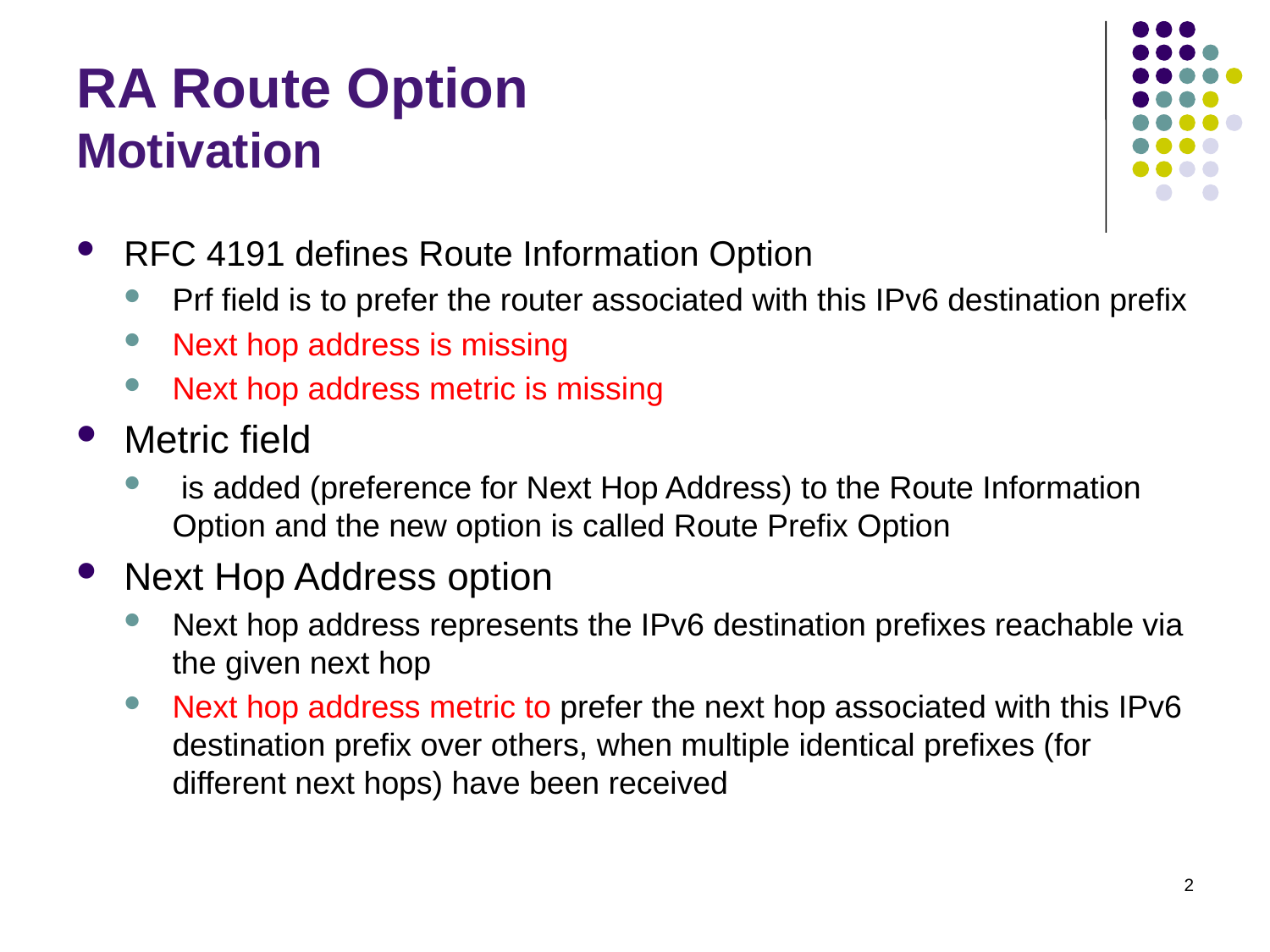

RA Route Option
Motivation
RFC 4191 defines Route Information Option
Prf field is to prefer the router associated with this IPv6 destination prefix
Next hop address is missing
Next hop address metric is missing
Metric field
 is added (preference for Next Hop Address) to the Route Information Option and the new option is called Route Prefix Option
Next Hop Address option
Next hop address represents the IPv6 destination prefixes reachable via the given next hop
Next hop address metric to prefer the next hop associated with this IPv6 destination prefix over others, when multiple identical prefixes (for different next hops) have been received
2